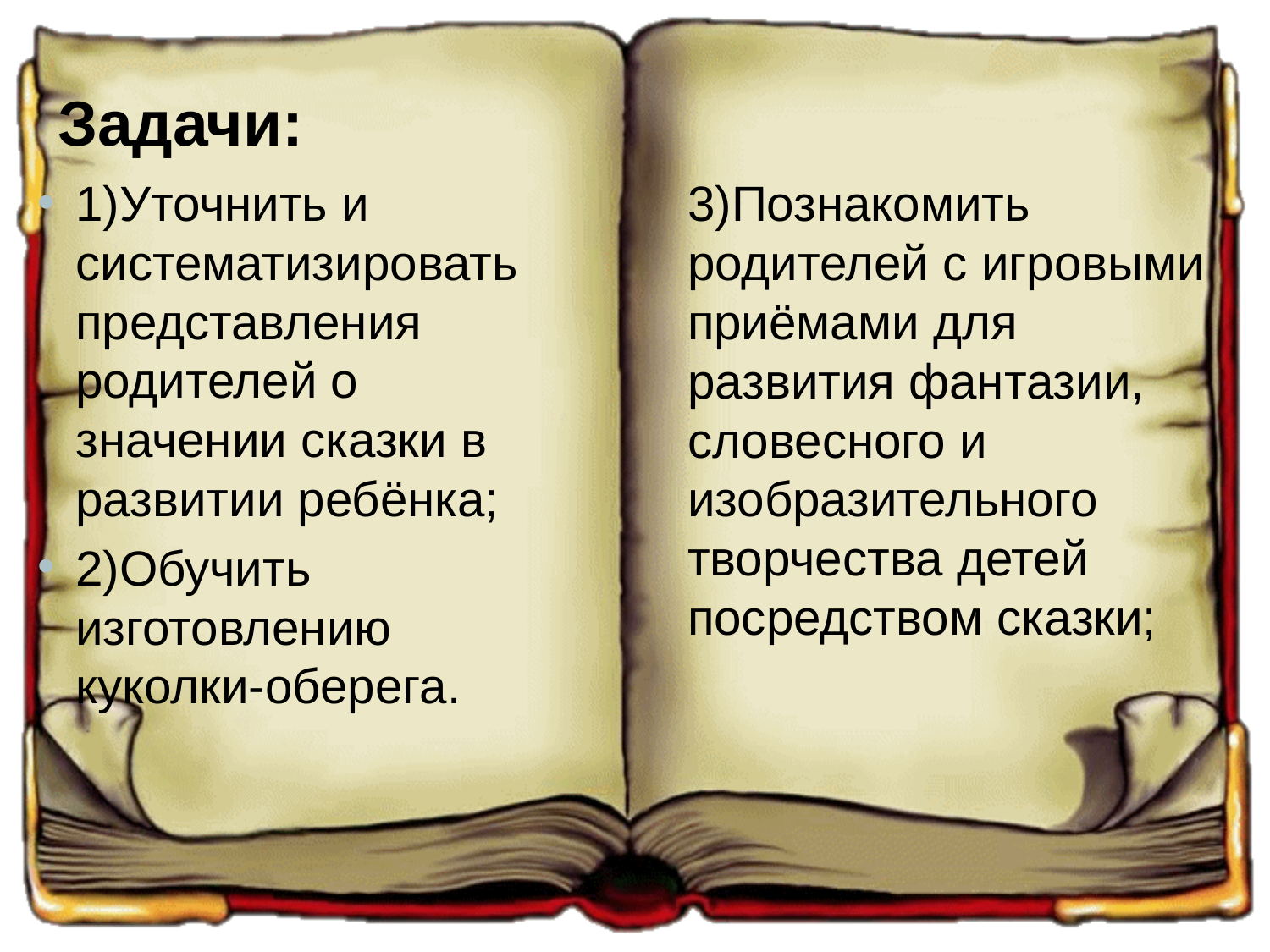

# Задачи:
3)Познакомить родителей с игровыми  приёмами для развития фантазии, словесного и изобразительного творчества детей посредством сказки;
1)Уточнить и систематизировать представления родителей о значении сказки в развитии ребёнка;
2)Обучить изготовлению куколки-оберега.